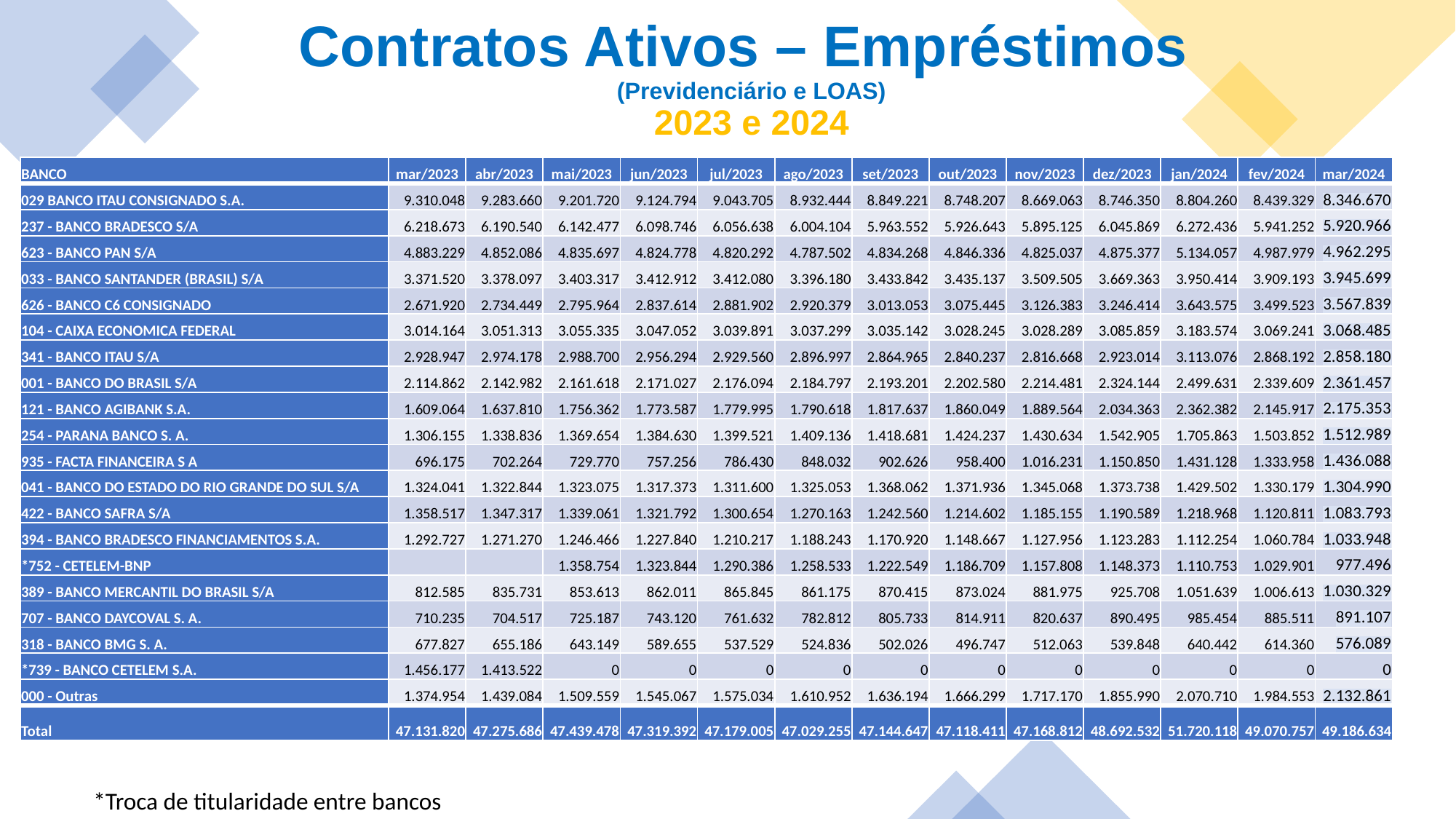

Contratos Ativos – Empréstimos
(Previdenciário e LOAS)
2023 e 2024

| BANCO | mar/2023 | abr/2023 | mai/2023 | jun/2023 | jul/2023 | ago/2023 | set/2023 | out/2023 | nov/2023 | dez/2023 | jan/2024 | fev/2024 | mar/2024 |
| --- | --- | --- | --- | --- | --- | --- | --- | --- | --- | --- | --- | --- | --- |
| 029 BANCO ITAU CONSIGNADO S.A. | 9.310.048 | 9.283.660 | 9.201.720 | 9.124.794 | 9.043.705 | 8.932.444 | 8.849.221 | 8.748.207 | 8.669.063 | 8.746.350 | 8.804.260 | 8.439.329 | 8.346.670 |
| 237 - BANCO BRADESCO S/A | 6.218.673 | 6.190.540 | 6.142.477 | 6.098.746 | 6.056.638 | 6.004.104 | 5.963.552 | 5.926.643 | 5.895.125 | 6.045.869 | 6.272.436 | 5.941.252 | 5.920.966 |
| 623 - BANCO PAN S/A | 4.883.229 | 4.852.086 | 4.835.697 | 4.824.778 | 4.820.292 | 4.787.502 | 4.834.268 | 4.846.336 | 4.825.037 | 4.875.377 | 5.134.057 | 4.987.979 | 4.962.295 |
| 033 - BANCO SANTANDER (BRASIL) S/A | 3.371.520 | 3.378.097 | 3.403.317 | 3.412.912 | 3.412.080 | 3.396.180 | 3.433.842 | 3.435.137 | 3.509.505 | 3.669.363 | 3.950.414 | 3.909.193 | 3.945.699 |
| 626 - BANCO C6 CONSIGNADO | 2.671.920 | 2.734.449 | 2.795.964 | 2.837.614 | 2.881.902 | 2.920.379 | 3.013.053 | 3.075.445 | 3.126.383 | 3.246.414 | 3.643.575 | 3.499.523 | 3.567.839 |
| 104 - CAIXA ECONOMICA FEDERAL | 3.014.164 | 3.051.313 | 3.055.335 | 3.047.052 | 3.039.891 | 3.037.299 | 3.035.142 | 3.028.245 | 3.028.289 | 3.085.859 | 3.183.574 | 3.069.241 | 3.068.485 |
| 341 - BANCO ITAU S/A | 2.928.947 | 2.974.178 | 2.988.700 | 2.956.294 | 2.929.560 | 2.896.997 | 2.864.965 | 2.840.237 | 2.816.668 | 2.923.014 | 3.113.076 | 2.868.192 | 2.858.180 |
| 001 - BANCO DO BRASIL S/A | 2.114.862 | 2.142.982 | 2.161.618 | 2.171.027 | 2.176.094 | 2.184.797 | 2.193.201 | 2.202.580 | 2.214.481 | 2.324.144 | 2.499.631 | 2.339.609 | 2.361.457 |
| 121 - BANCO AGIBANK S.A. | 1.609.064 | 1.637.810 | 1.756.362 | 1.773.587 | 1.779.995 | 1.790.618 | 1.817.637 | 1.860.049 | 1.889.564 | 2.034.363 | 2.362.382 | 2.145.917 | 2.175.353 |
| 254 - PARANA BANCO S. A. | 1.306.155 | 1.338.836 | 1.369.654 | 1.384.630 | 1.399.521 | 1.409.136 | 1.418.681 | 1.424.237 | 1.430.634 | 1.542.905 | 1.705.863 | 1.503.852 | 1.512.989 |
| 935 - FACTA FINANCEIRA S A | 696.175 | 702.264 | 729.770 | 757.256 | 786.430 | 848.032 | 902.626 | 958.400 | 1.016.231 | 1.150.850 | 1.431.128 | 1.333.958 | 1.436.088 |
| 041 - BANCO DO ESTADO DO RIO GRANDE DO SUL S/A | 1.324.041 | 1.322.844 | 1.323.075 | 1.317.373 | 1.311.600 | 1.325.053 | 1.368.062 | 1.371.936 | 1.345.068 | 1.373.738 | 1.429.502 | 1.330.179 | 1.304.990 |
| 422 - BANCO SAFRA S/A | 1.358.517 | 1.347.317 | 1.339.061 | 1.321.792 | 1.300.654 | 1.270.163 | 1.242.560 | 1.214.602 | 1.185.155 | 1.190.589 | 1.218.968 | 1.120.811 | 1.083.793 |
| 394 - BANCO BRADESCO FINANCIAMENTOS S.A. | 1.292.727 | 1.271.270 | 1.246.466 | 1.227.840 | 1.210.217 | 1.188.243 | 1.170.920 | 1.148.667 | 1.127.956 | 1.123.283 | 1.112.254 | 1.060.784 | 1.033.948 |
| \*752 - CETELEM-BNP |  |  | 1.358.754 | 1.323.844 | 1.290.386 | 1.258.533 | 1.222.549 | 1.186.709 | 1.157.808 | 1.148.373 | 1.110.753 | 1.029.901 | 977.496 |
| 389 - BANCO MERCANTIL DO BRASIL S/A | 812.585 | 835.731 | 853.613 | 862.011 | 865.845 | 861.175 | 870.415 | 873.024 | 881.975 | 925.708 | 1.051.639 | 1.006.613 | 1.030.329 |
| 707 - BANCO DAYCOVAL S. A. | 710.235 | 704.517 | 725.187 | 743.120 | 761.632 | 782.812 | 805.733 | 814.911 | 820.637 | 890.495 | 985.454 | 885.511 | 891.107 |
| 318 - BANCO BMG S. A. | 677.827 | 655.186 | 643.149 | 589.655 | 537.529 | 524.836 | 502.026 | 496.747 | 512.063 | 539.848 | 640.442 | 614.360 | 576.089 |
| \*739 - BANCO CETELEM S.A. | 1.456.177 | 1.413.522 | 0 | 0 | 0 | 0 | 0 | 0 | 0 | 0 | 0 | 0 | 0 |
| 000 - Outras | 1.374.954 | 1.439.084 | 1.509.559 | 1.545.067 | 1.575.034 | 1.610.952 | 1.636.194 | 1.666.299 | 1.717.170 | 1.855.990 | 2.070.710 | 1.984.553 | 2.132.861 |
| Total | 47.131.820 | 47.275.686 | 47.439.478 | 47.319.392 | 47.179.005 | 47.029.255 | 47.144.647 | 47.118.411 | 47.168.812 | 48.692.532 | 51.720.118 | 49.070.757 | 49.186.634 |

*Troca de titularidade entre bancos